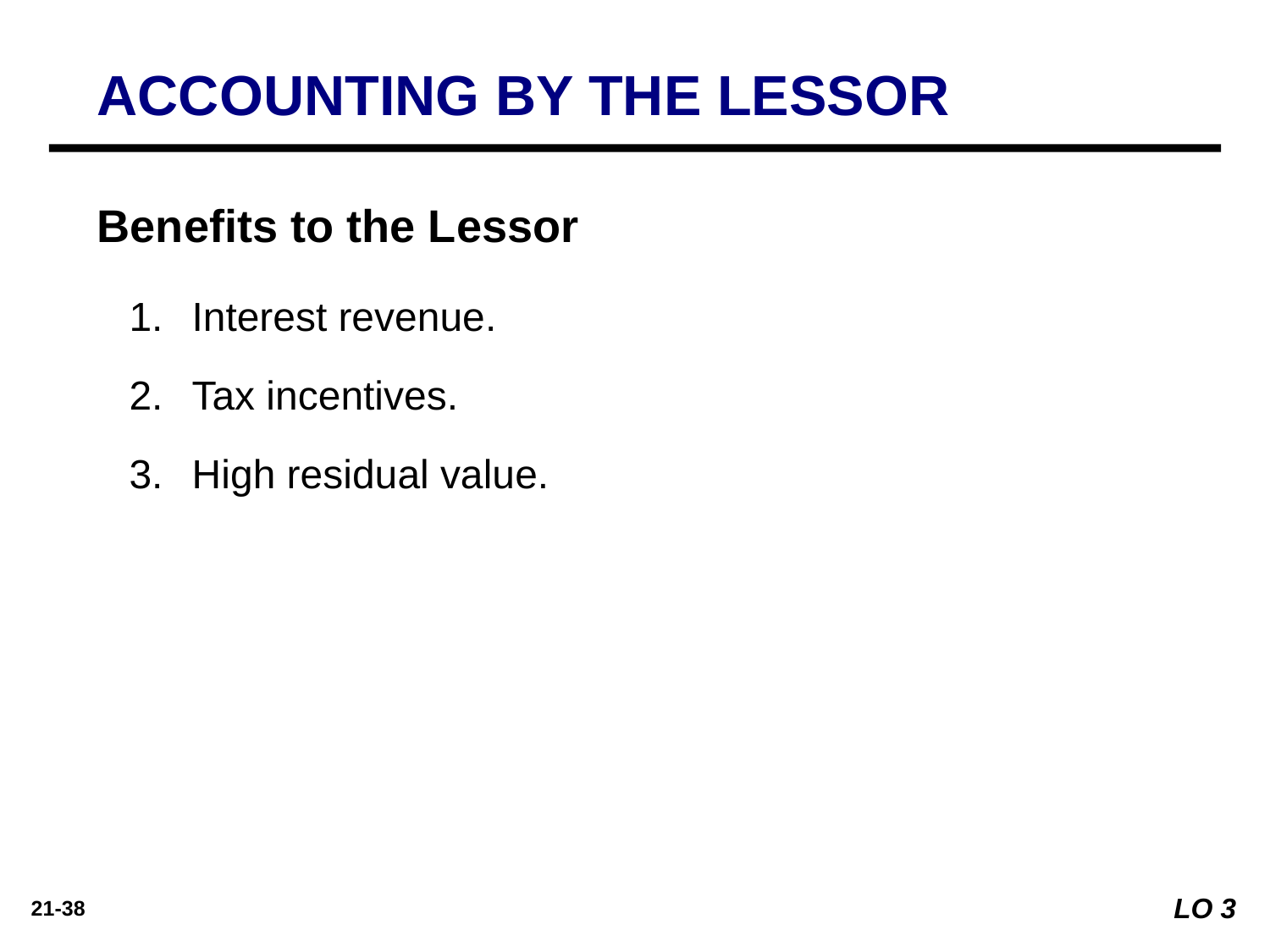

ACCOUNTING BY THE LESSOR

Benefits to the Lessor
Interest revenue.
Tax incentives.
High residual value.
LO 3